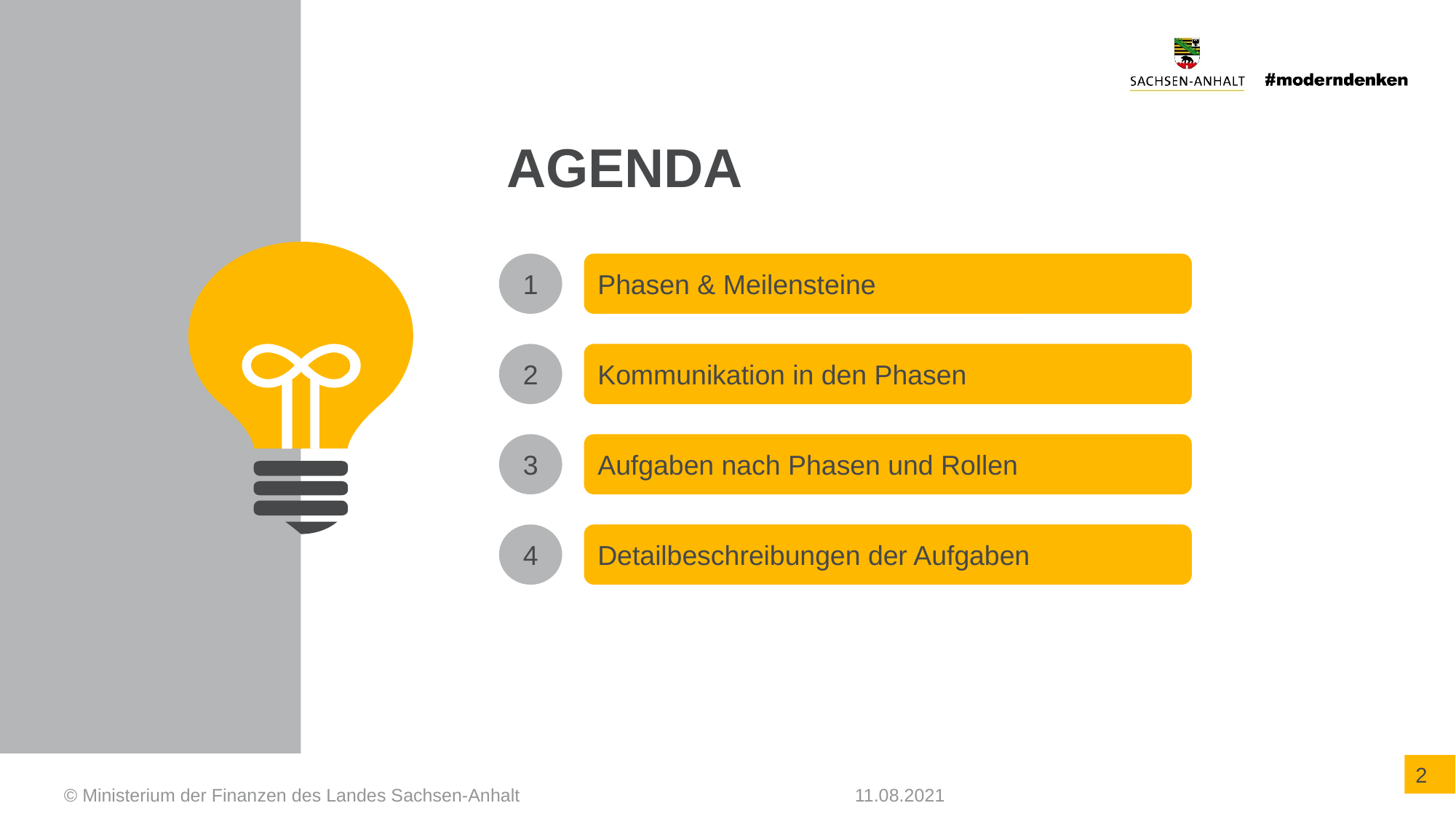

# AGENDA

1
Phasen & Meilensteine
2
Kommunikation in den Phasen
3
Aufgaben nach Phasen und Rollen
4
Detailbeschreibungen der Aufgaben